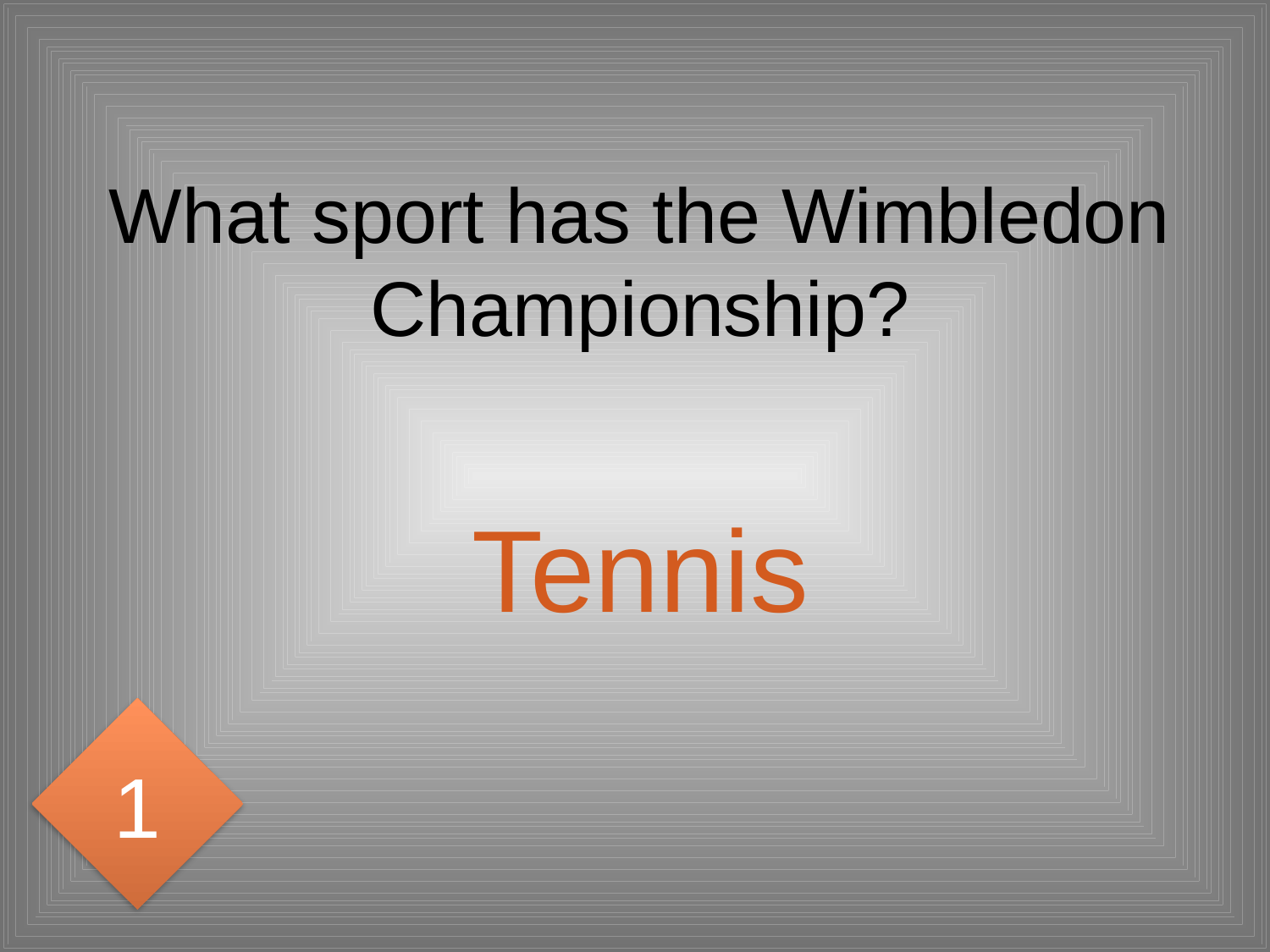

# What sport has the Wimbledon Championship?
Tennis
1